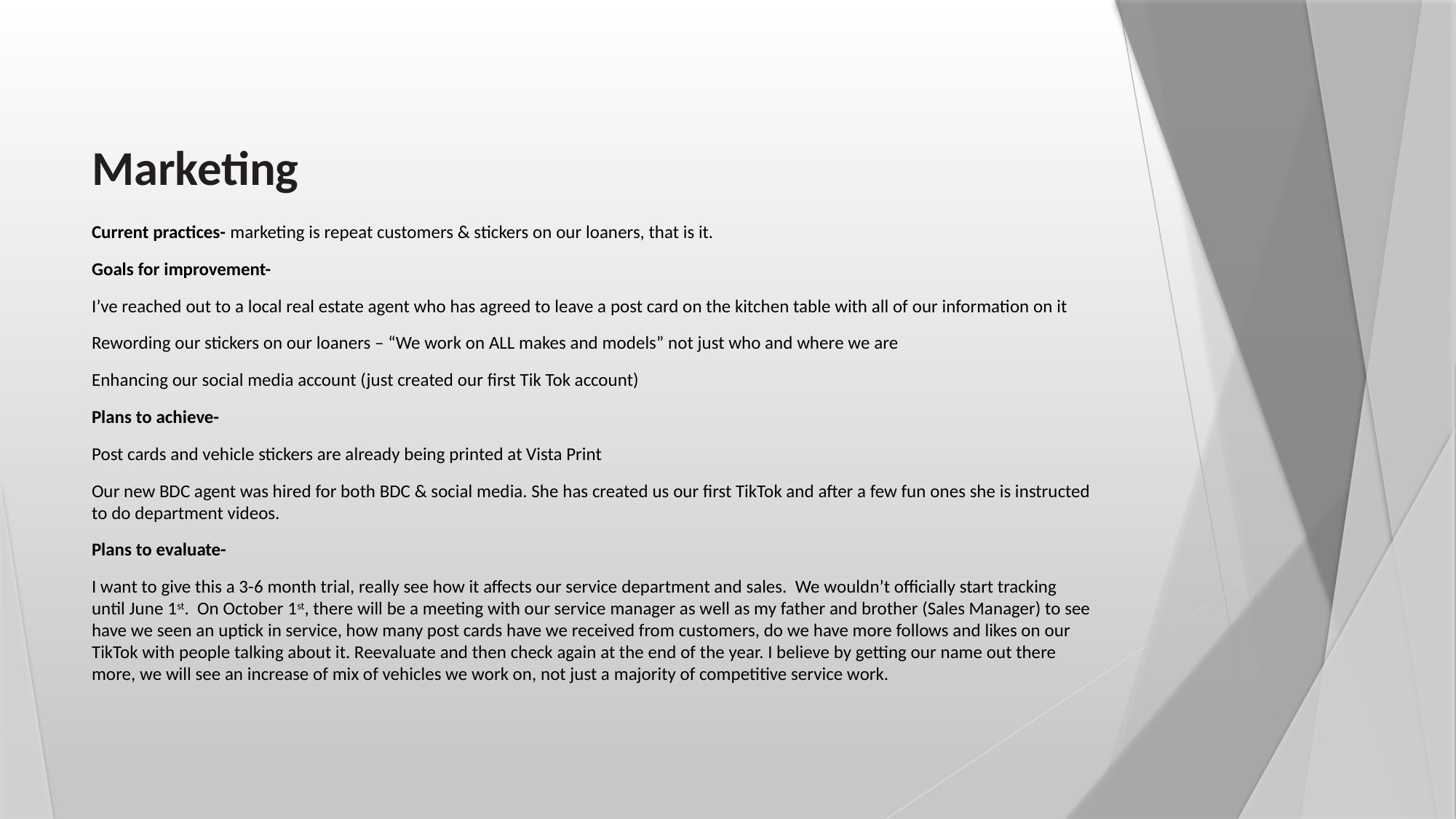

# Marketing
Current practices- marketing is repeat customers & stickers on our loaners, that is it.
Goals for improvement-
I’ve reached out to a local real estate agent who has agreed to leave a post card on the kitchen table with all of our information on it
Rewording our stickers on our loaners – “We work on ALL makes and models” not just who and where we are
Enhancing our social media account (just created our first Tik Tok account)
Plans to achieve-
Post cards and vehicle stickers are already being printed at Vista Print
Our new BDC agent was hired for both BDC & social media. She has created us our first TikTok and after a few fun ones she is instructed to do department videos.
Plans to evaluate-
I want to give this a 3-6 month trial, really see how it affects our service department and sales.  We wouldn’t officially start tracking until June 1st.  On October 1st, there will be a meeting with our service manager as well as my father and brother (Sales Manager) to see have we seen an uptick in service, how many post cards have we received from customers, do we have more follows and likes on our TikTok with people talking about it. Reevaluate and then check again at the end of the year. I believe by getting our name out there more, we will see an increase of mix of vehicles we work on, not just a majority of competitive service work.